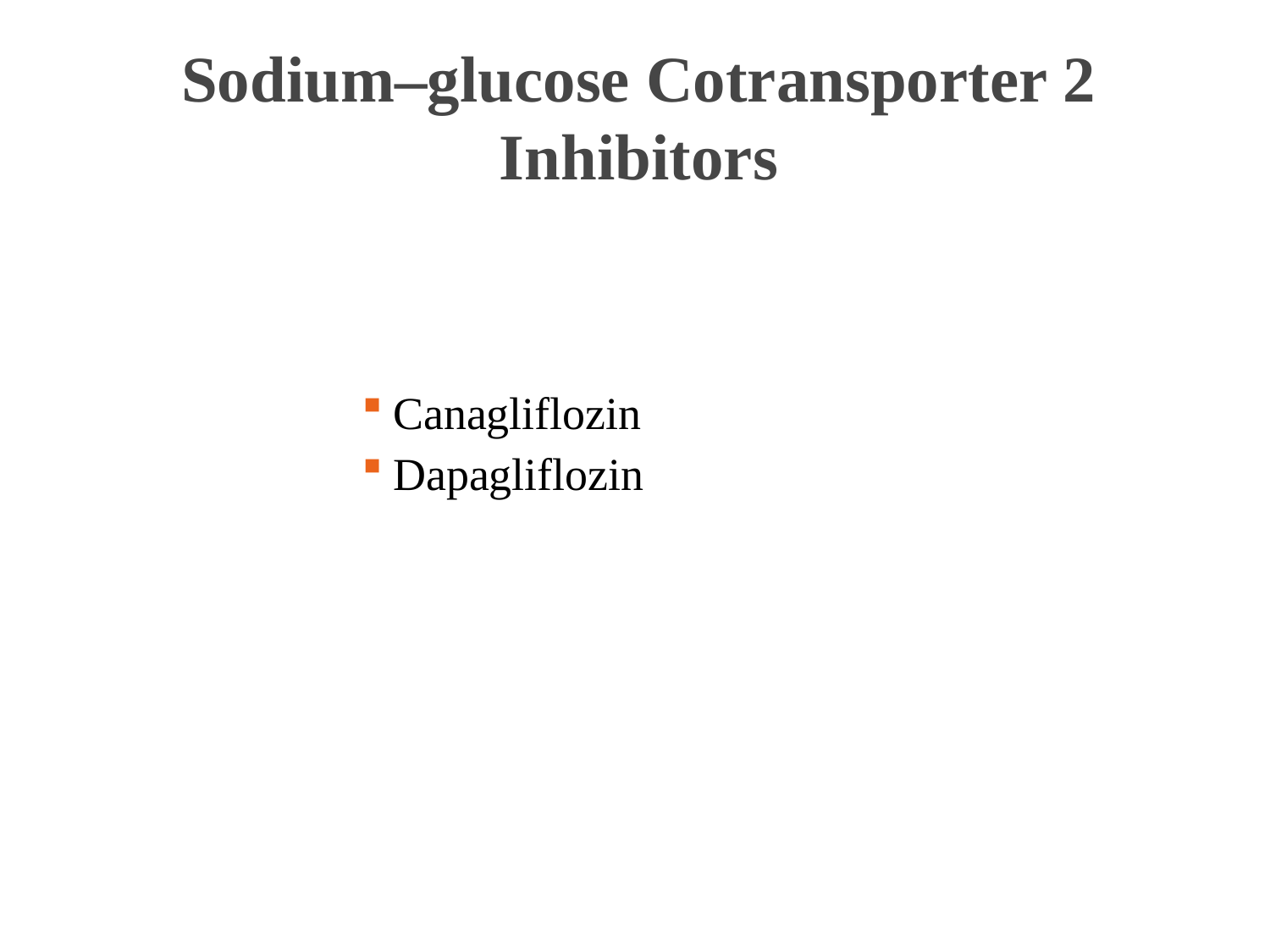

# Sodium–glucose Cotransporter 2 Inhibitors

Canagliflozin
Dapagliflozin